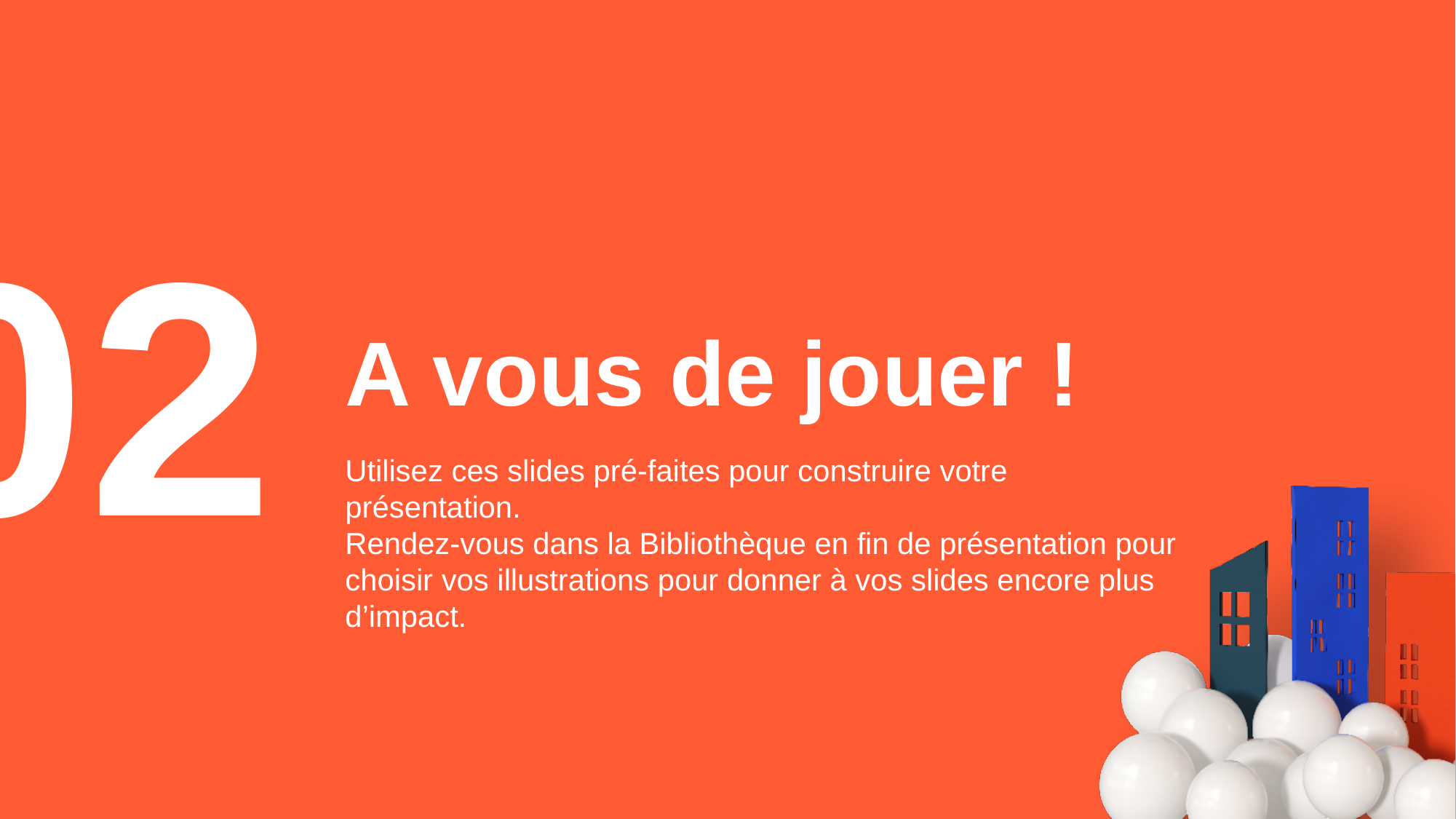

2
# A vous de jouer !
Utilisez ces slides pré-faites pour construire votre présentation.
Rendez-vous dans la Bibliothèque en fin de présentation pour choisir vos illustrations pour donner à vos slides encore plus d’impact.